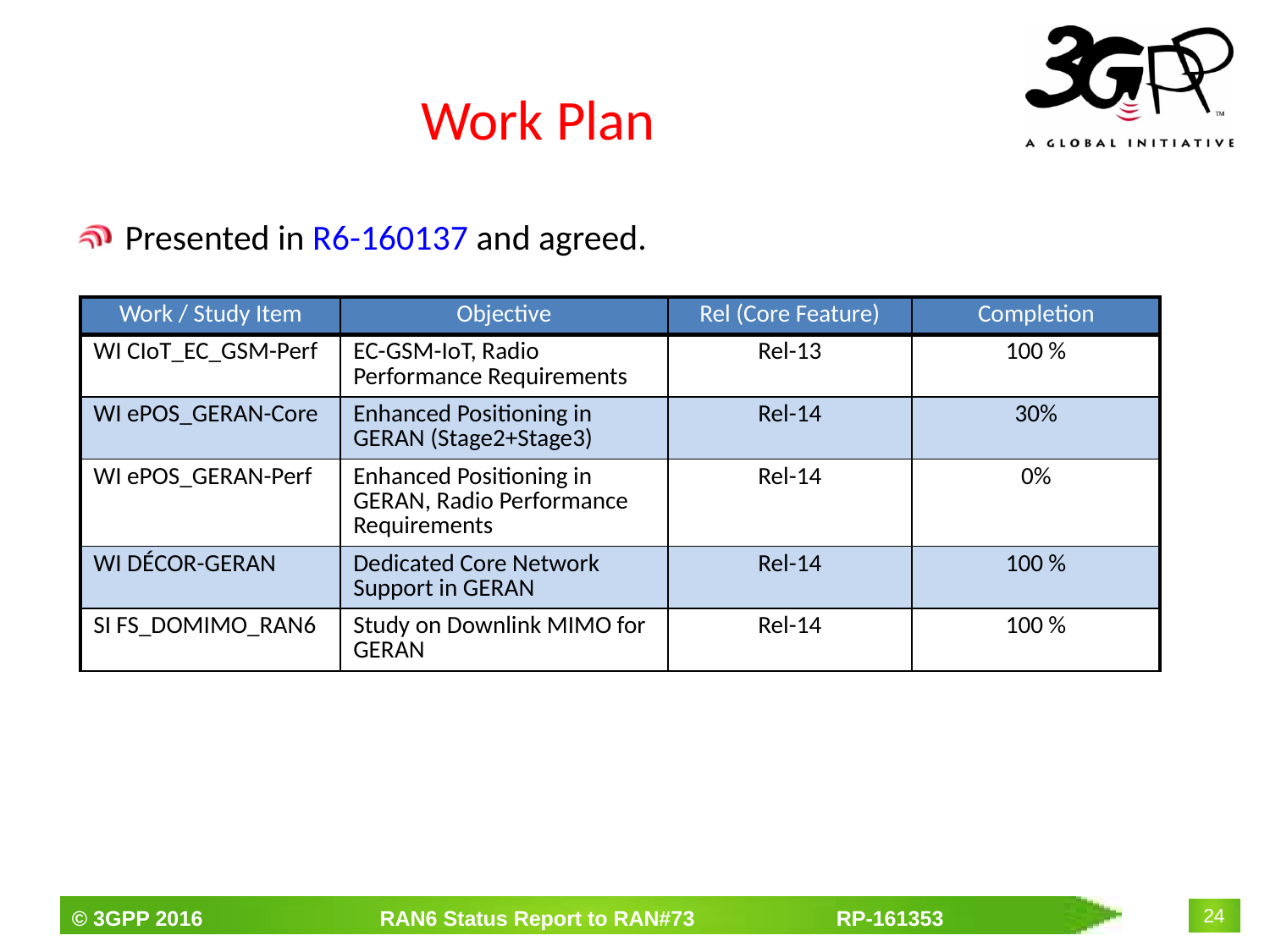

# Work Plan
Presented in R6-160137 and agreed.

| Work / Study Item | Objective | Rel (Core Feature) | Completion |
| --- | --- | --- | --- |
| WI CIoT\_EC\_GSM-Perf | EC-GSM-IoT, Radio Performance Requirements | Rel-13 | 100 % |
| WI ePOS\_GERAN-Core | Enhanced Positioning in GERAN (Stage2+Stage3) | Rel-14 | 30% |
| WI ePOS\_GERAN-Perf | Enhanced Positioning in GERAN, Radio Performance Requirements | Rel-14 | 0% |
| WI DÉCOR-GERAN | Dedicated Core Network Support in GERAN | Rel-14 | 100 % |
| SI FS\_DOMIMO\_RAN6 | Study on Downlink MIMO for GERAN | Rel-14 | 100 % |